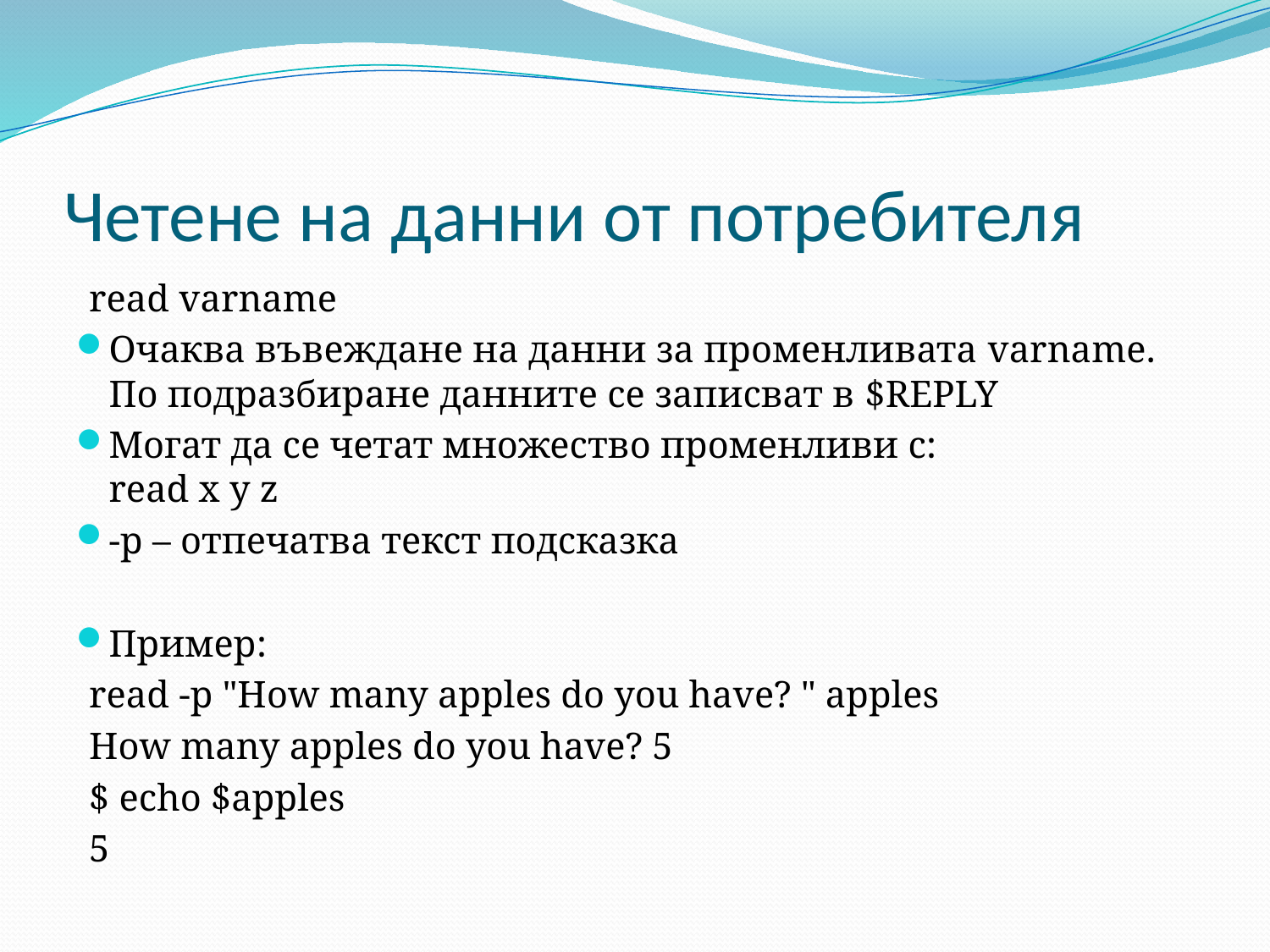

# Четене на данни от потребителя
read varname
Очаква въвеждане на данни за променливата varname. По подразбиране данните се записват в $REPLY
Могат да се четат множество променливи с:
read x y z
-p – отпечатва текст подсказка

Пример:
read -p "How many apples do you have? " apples
How many apples do you have? 5
$ echo $apples
5